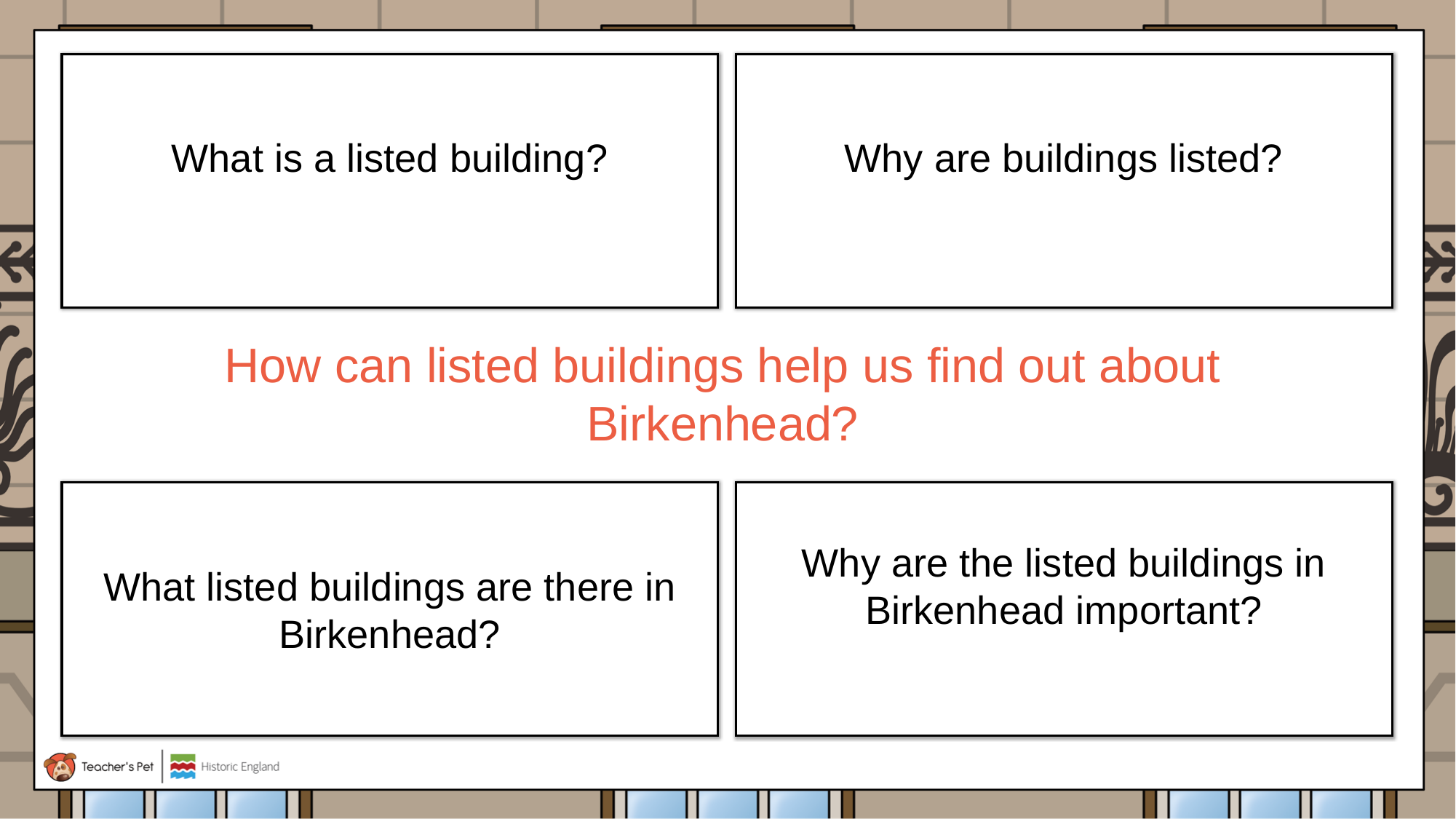

# How can listed buildings help us find out about Birkenhead?

What is a listed building?

Why are buildings listed?
How can listed buildings help us find out about Birkenhead?

What listed buildings are there in Birkenhead?

Why are the listed buildings in Birkenhead important?